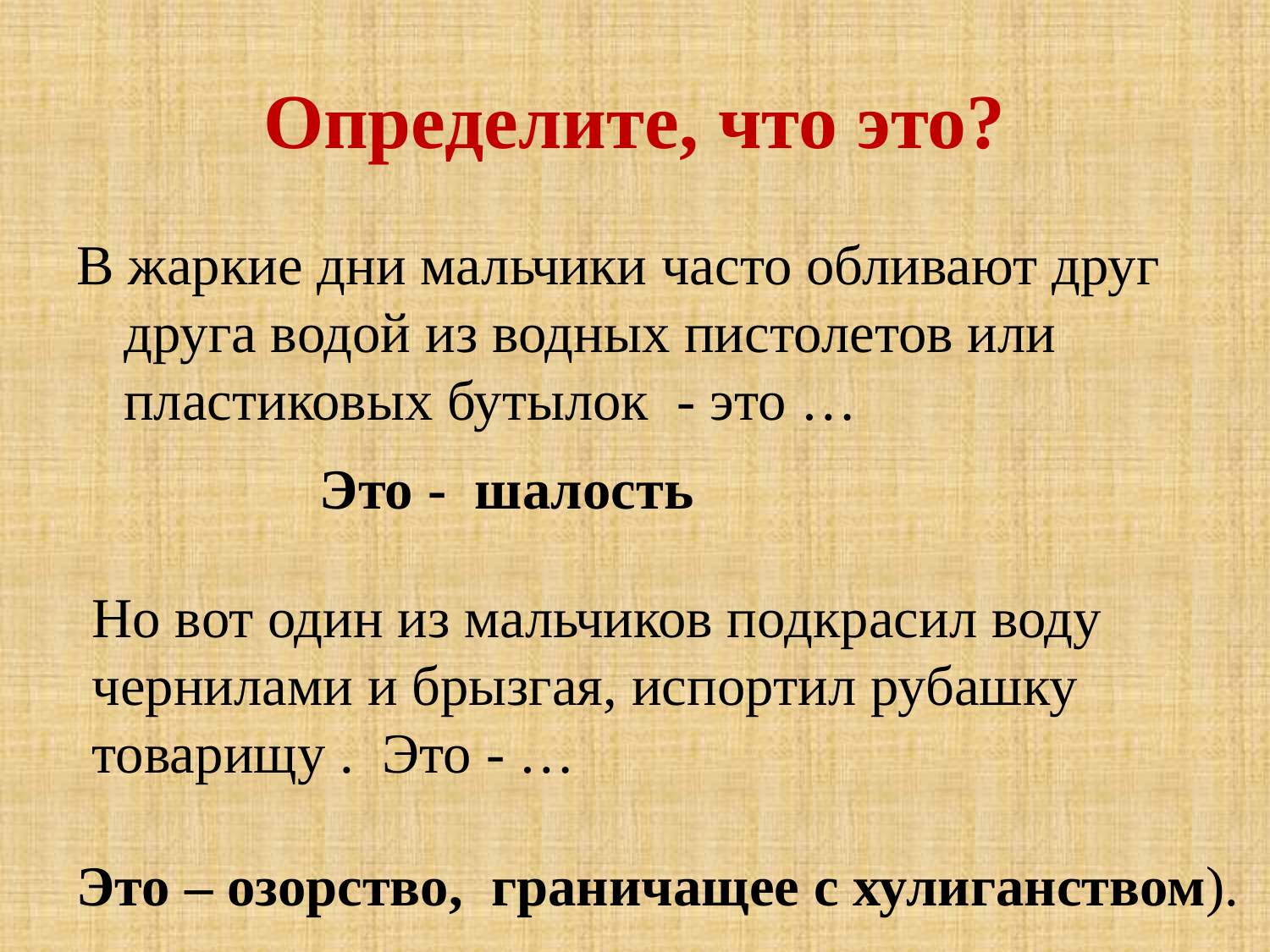

# Определите, что это?
В жаркие дни мальчики часто обливают друг друга водой из водных пистолетов или пластиковых бутылок  - это …
Это -  шалость
Но вот один из мальчиков подкрасил воду чернилами и брызгая, испортил рубашку товарищу .  Это - …
Это – озорство,  граничащее с хулиганством).